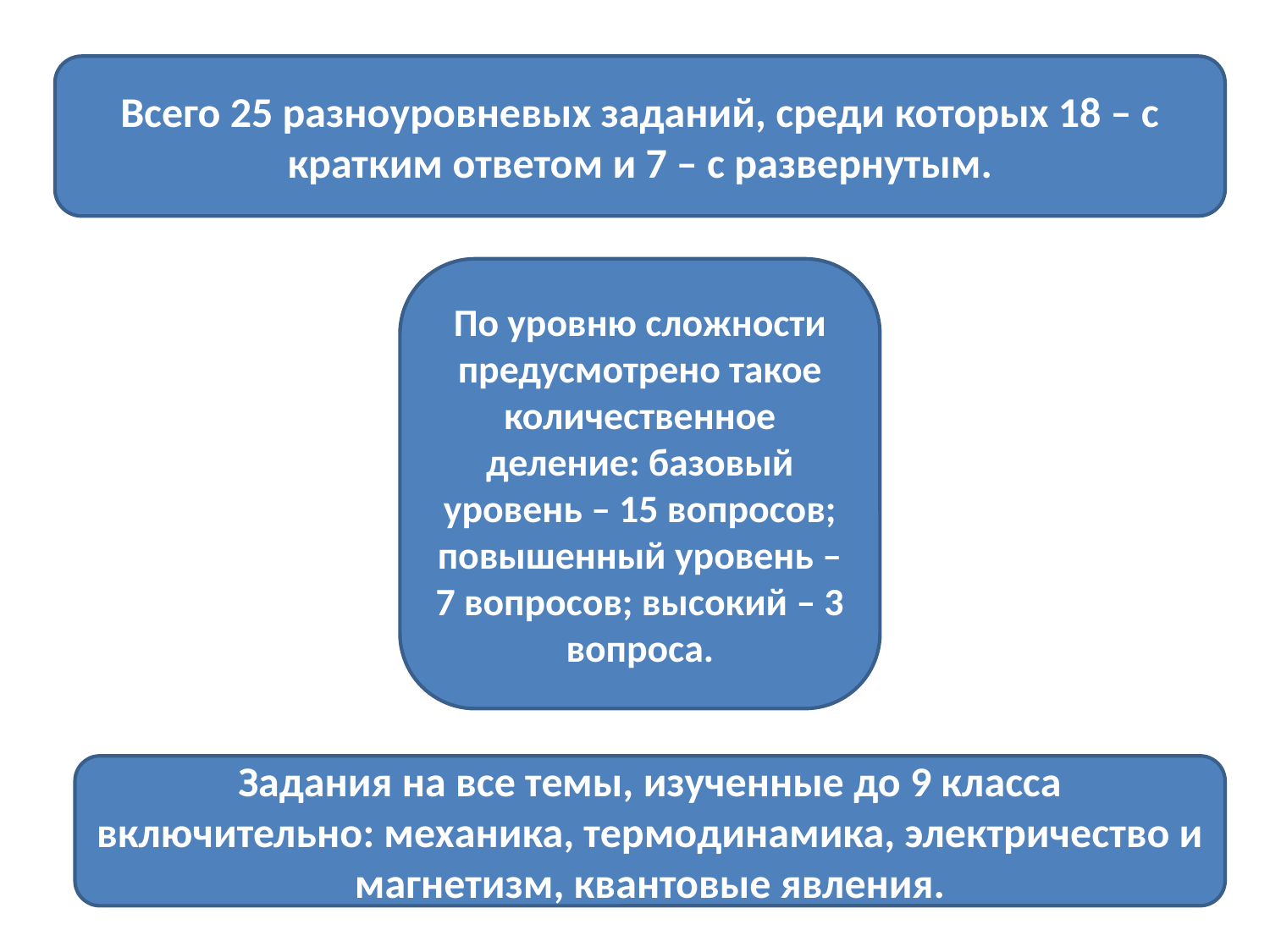

Всего 25 разноуровневых заданий, среди которых 18 – с кратким ответом и 7 – с развернутым.
По уровню сложности предусмотрено такое количественное деление: базовый уровень – 15 вопросов; повышенный уровень – 7 вопросов; высокий – 3 вопроса.
Задания на все темы, изученные до 9 класса включительно: механика, термодинамика, электричество и магнетизм, квантовые явления.